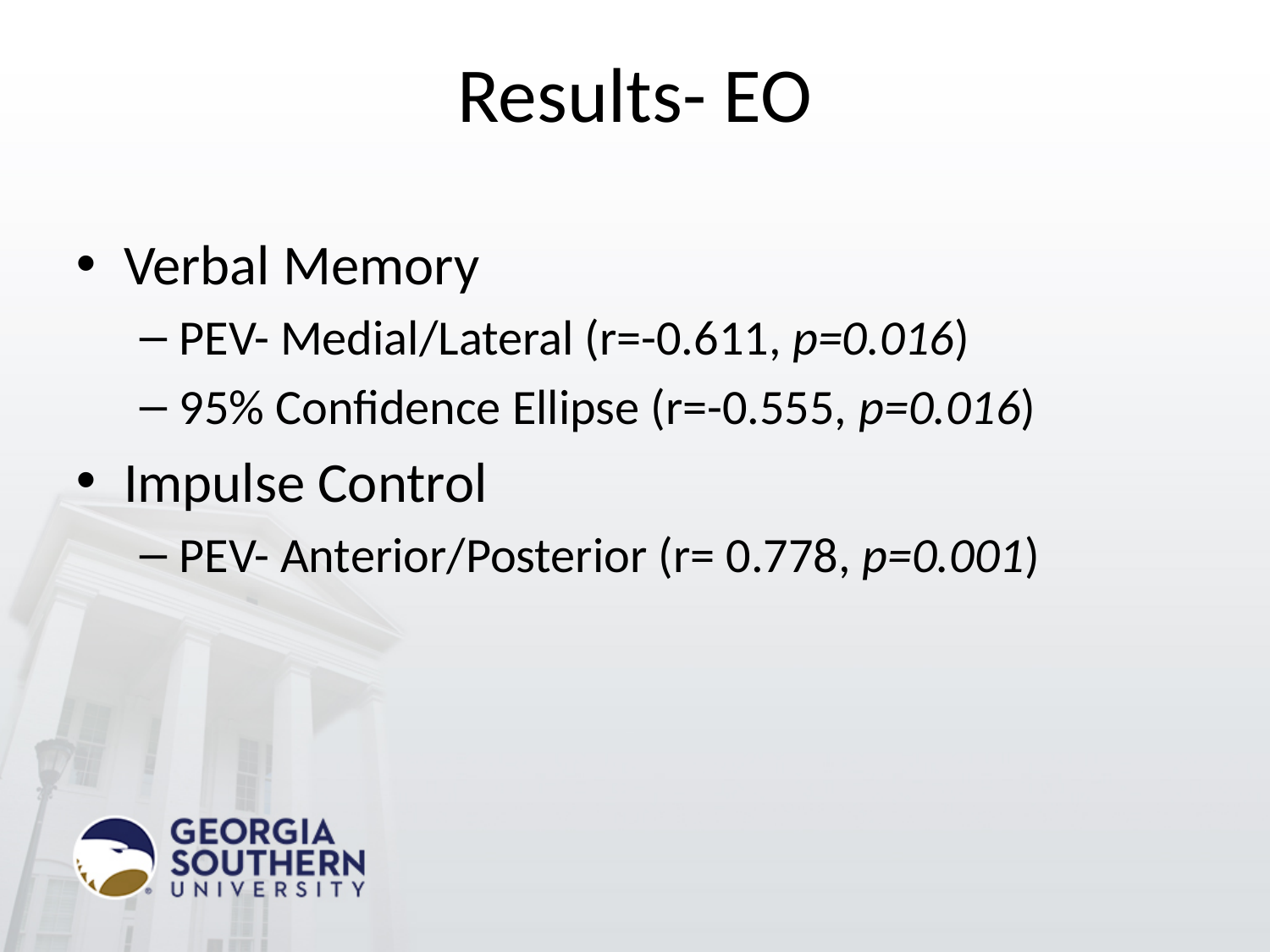

# Results- EO
Verbal Memory
PEV- Medial/Lateral (r=-0.611, p=0.016)
95% Confidence Ellipse (r=-0.555, p=0.016)
Impulse Control
PEV- Anterior/Posterior (r= 0.778, p=0.001)